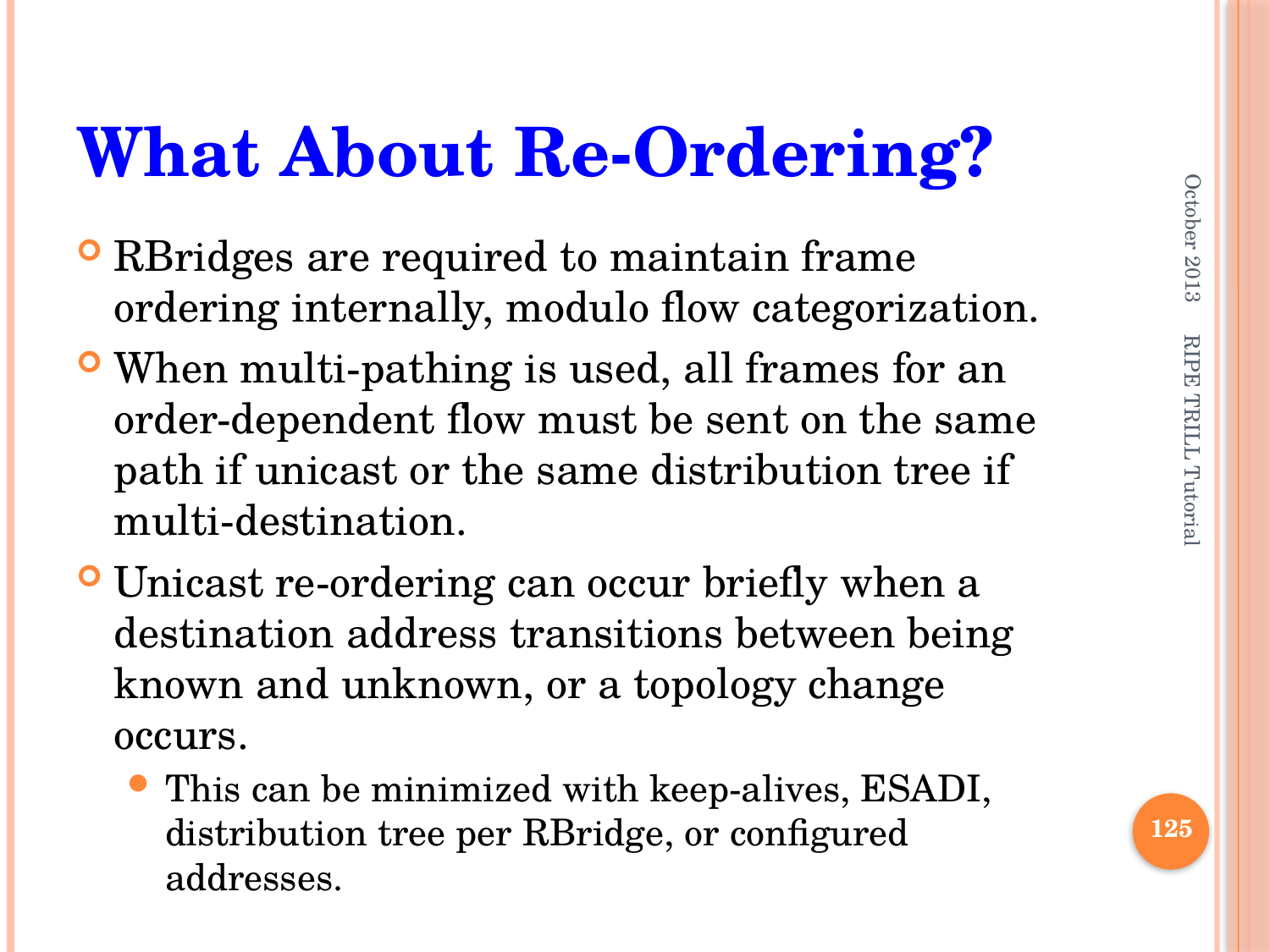

# What About Re-Ordering?
October 2013
RBridges are required to maintain frame ordering internally, modulo flow categorization.
When multi-pathing is used, all frames for an order-dependent flow must be sent on the same path if unicast or the same distribution tree if multi-destination.
Unicast re-ordering can occur briefly when a destination address transitions between being known and unknown, or a topology change occurs.
This can be minimized with keep-alives, ESADI, distribution tree per RBridge, or configured addresses.
RIPE TRILL Tutorial
125